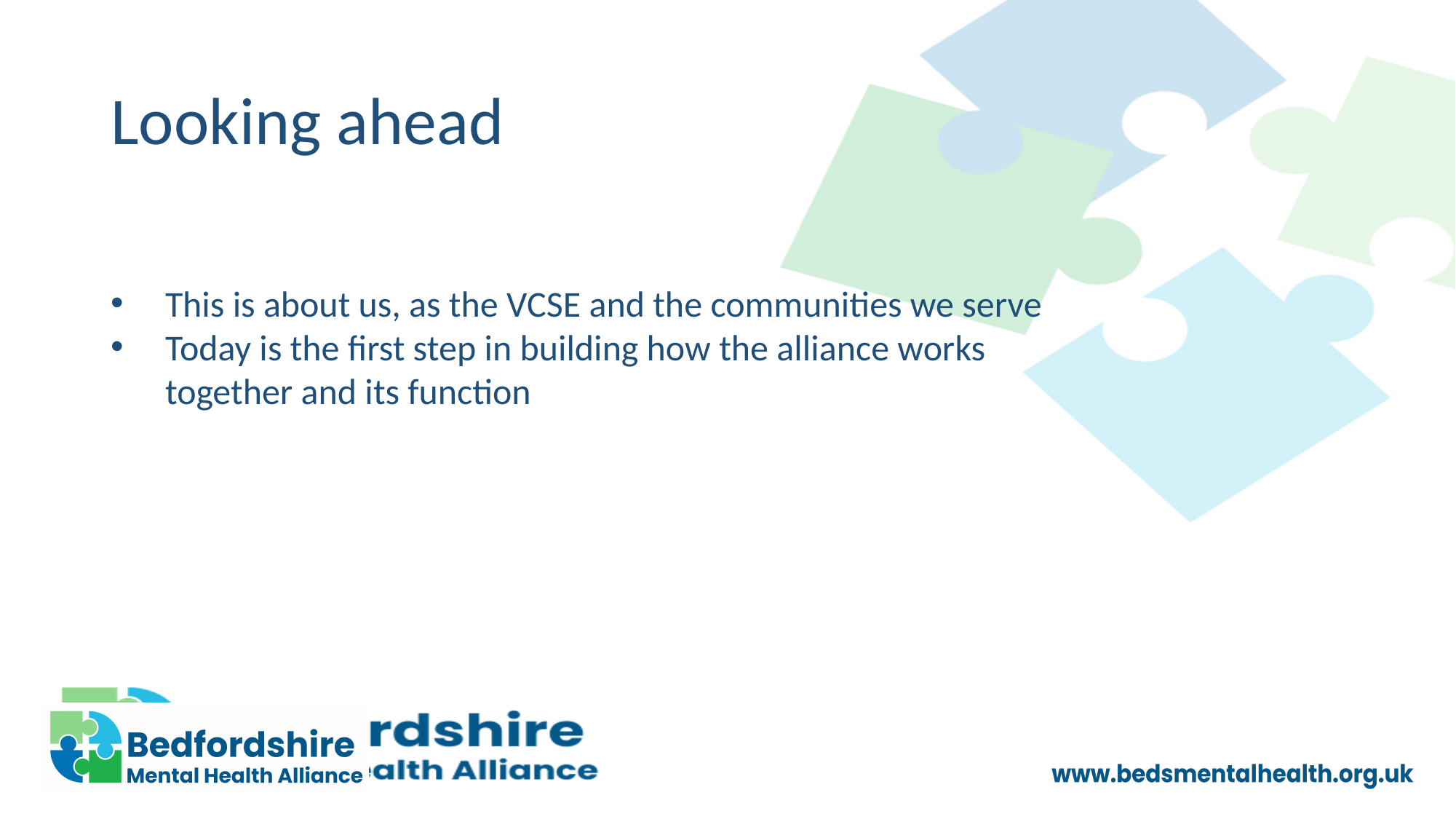

# Looking ahead
This is about us, as the VCSE and the communities we serve
Today is the first step in building how the alliance works together and its function